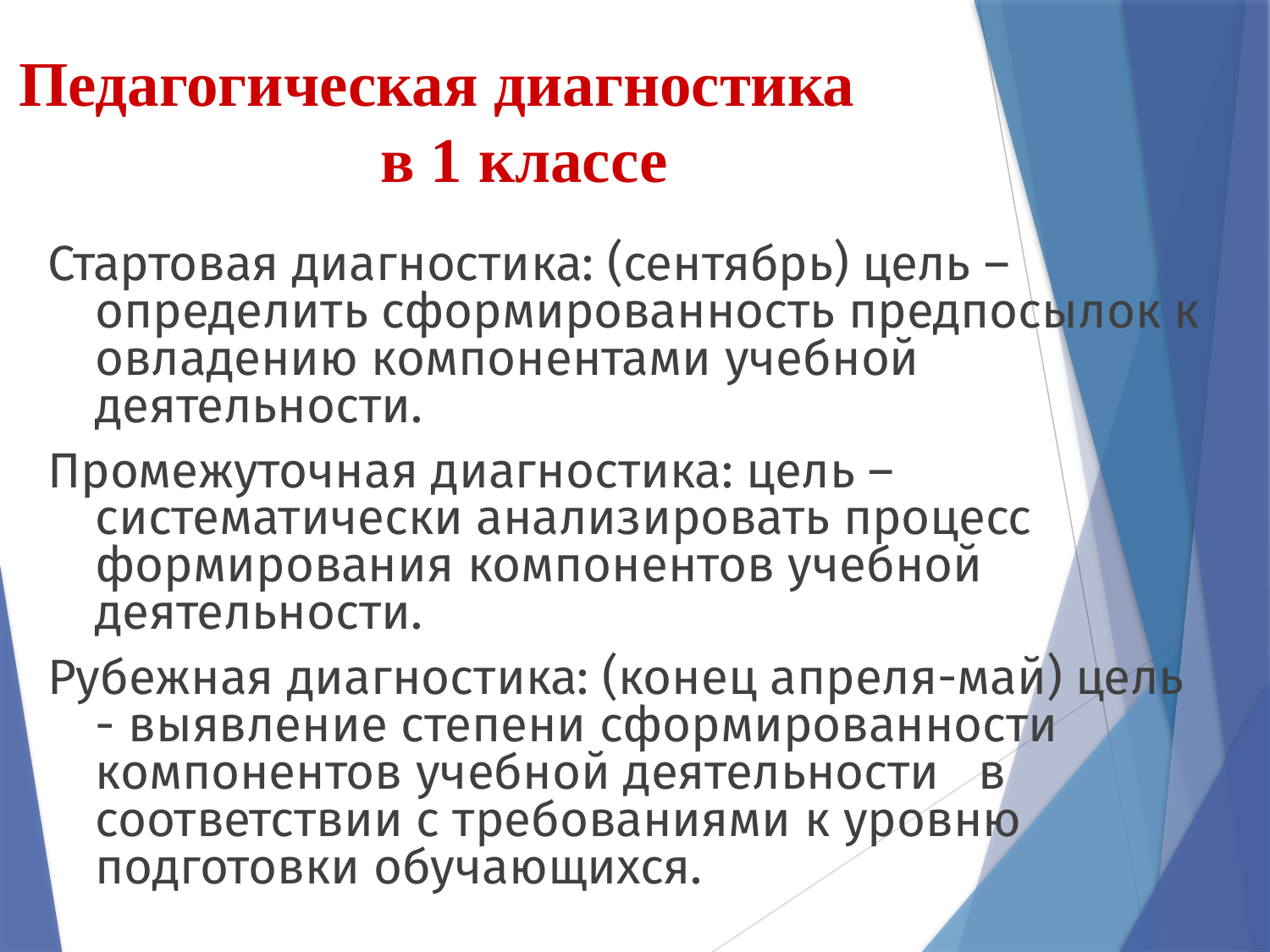

# Педагогическая диагностика            в 1 классе
Стартовая диагностика: (сентябрь) цель – определить сформированность предпосылок к овладению компонентами учебной деятельности.
Промежуточная диагностика: цель – систематически анализировать процесс формирования компонентов учебной деятельности.
Рубежная диагностика: (конец апреля-май) цель - выявление степени сформированности компонентов учебной деятельности   в соответствии с требованиями к уровню подготовки обучающихся.